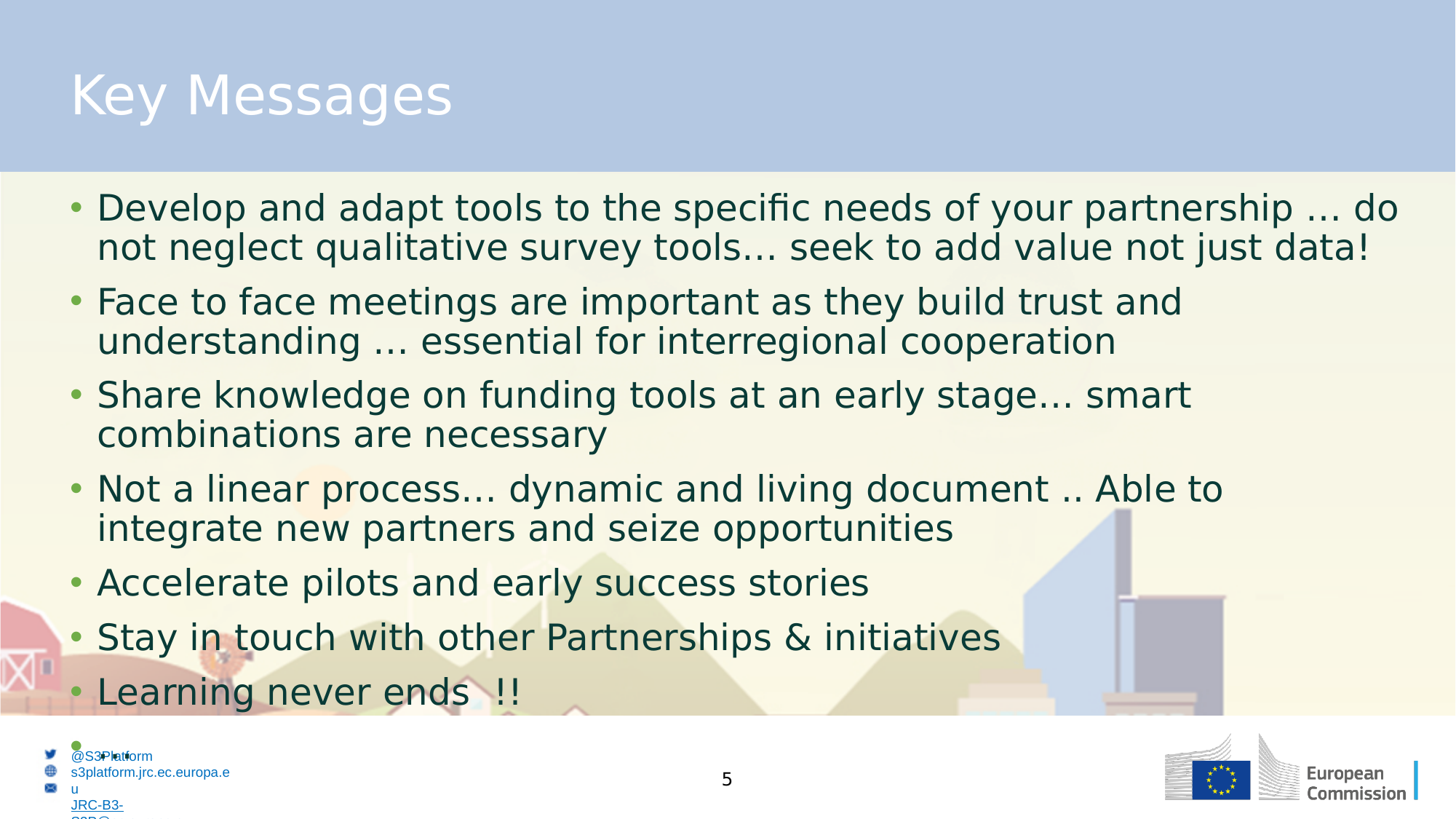

Key Messages
Develop and adapt tools to the specific needs of your partnership … do not neglect qualitative survey tools… seek to add value not just data!
Face to face meetings are important as they build trust and understanding … essential for interregional cooperation
Share knowledge on funding tools at an early stage… smart combinations are necessary
Not a linear process… dynamic and living document .. Able to integrate new partners and seize opportunities
Accelerate pilots and early success stories
Stay in touch with other Partnerships & initiatives
Learning never ends  !!
…

5